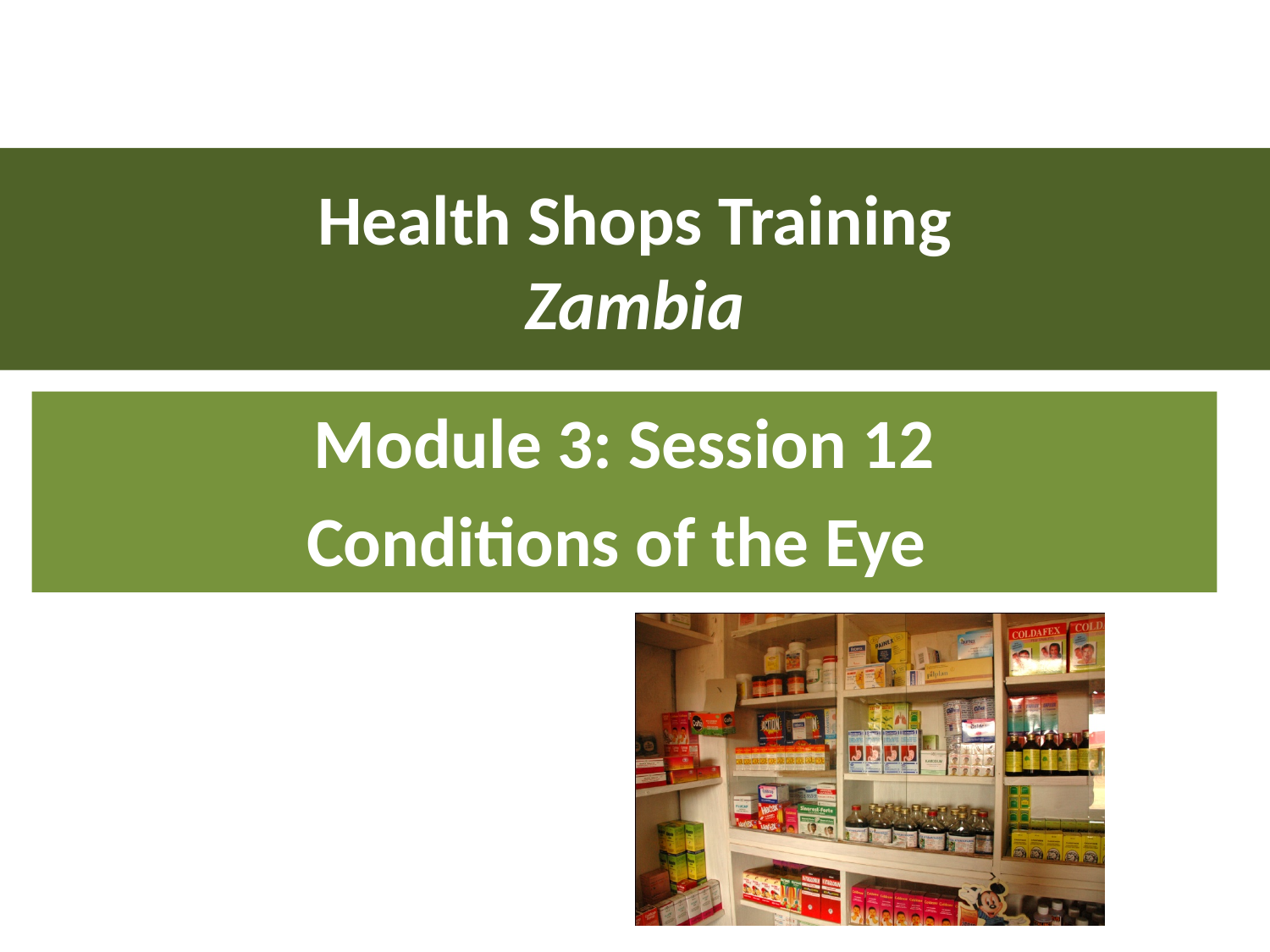

# Health Shops Training Zambia
Module 3: Session 12
Conditions of the Eye